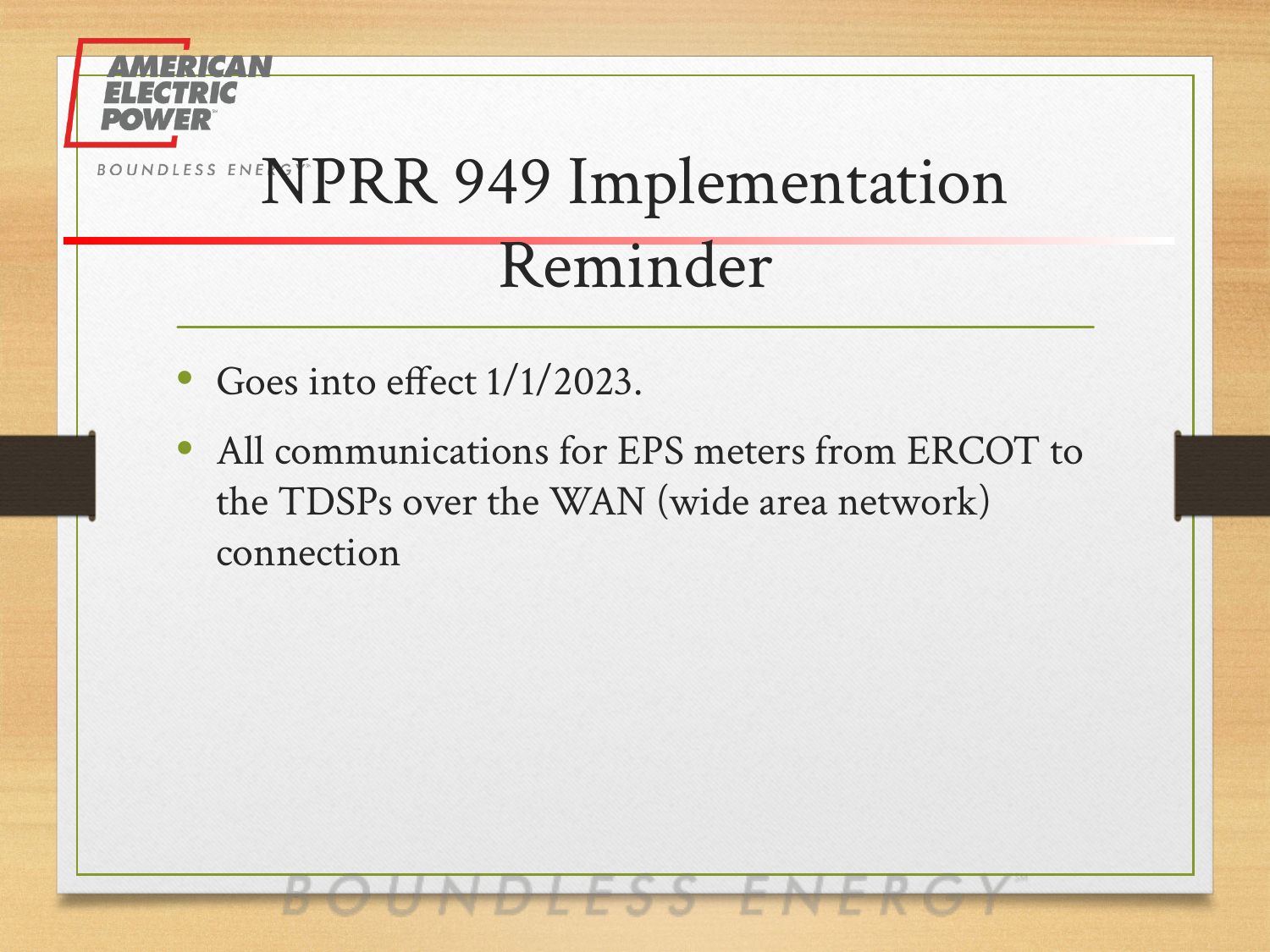

# NPRR 949 Implementation Reminder
Goes into effect 1/1/2023.
All communications for EPS meters from ERCOT to the TDSPs over the WAN (wide area network) connection